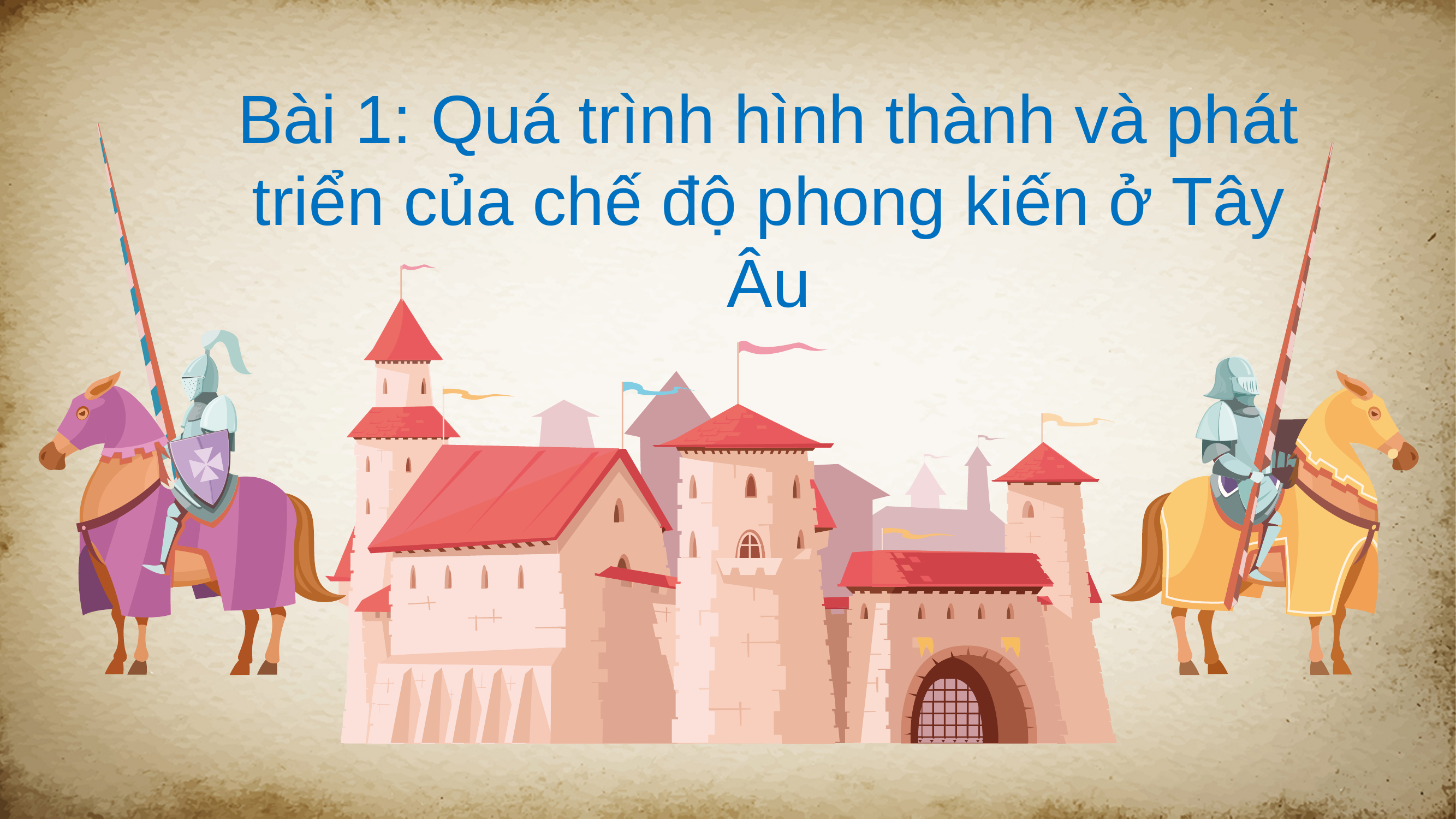

Bài 1: Quá trình hình thành và phát triển của chế độ phong kiến ở Tây Âu